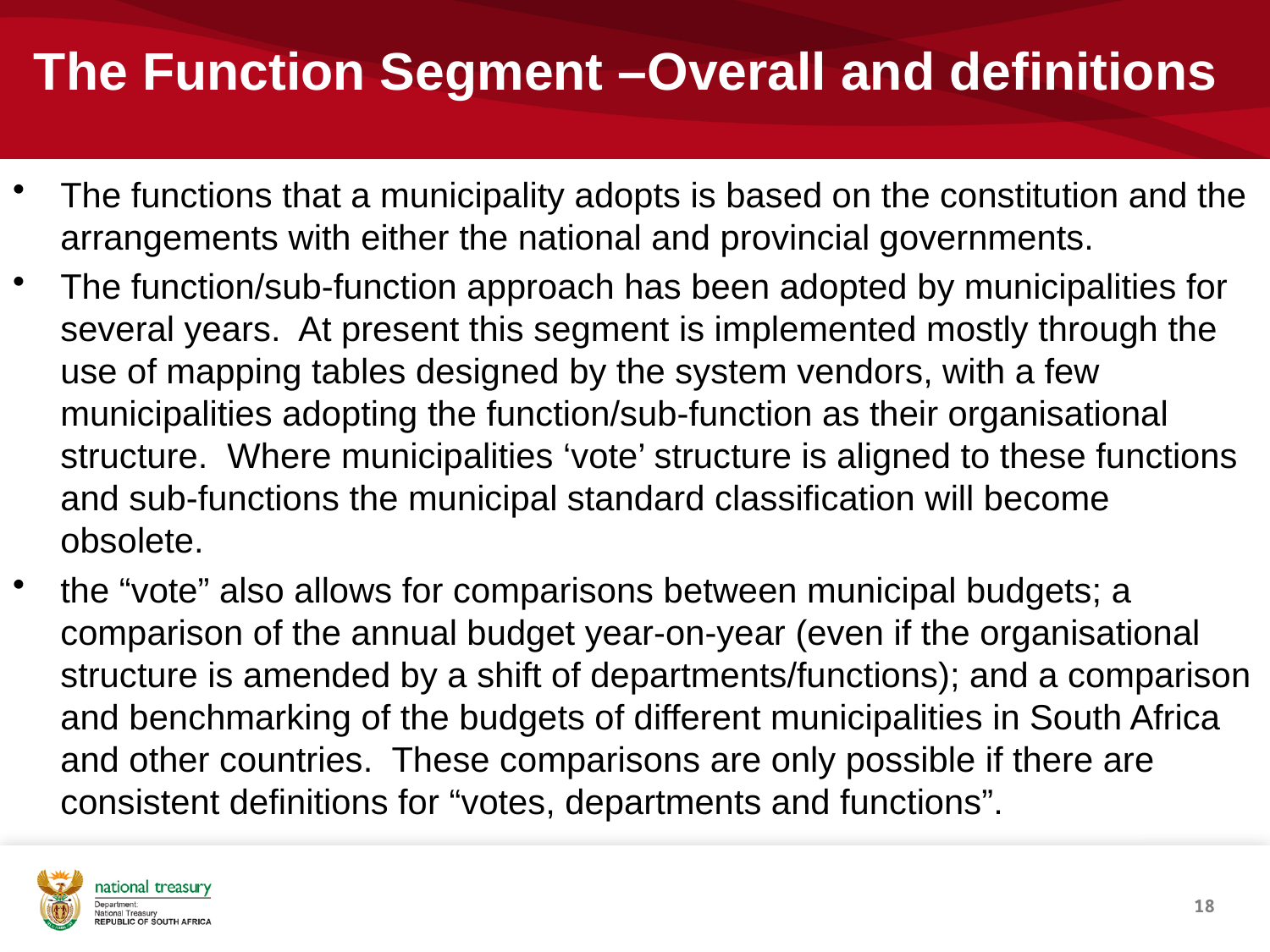

# The Function Segment –Overall and definitions
The functions that a municipality adopts is based on the constitution and the arrangements with either the national and provincial governments.
The function/sub-function approach has been adopted by municipalities for several years.  At present this segment is implemented mostly through the use of mapping tables designed by the system vendors, with a few municipalities adopting the function/sub-function as their organisational structure.  Where municipalities ‘vote’ structure is aligned to these functions and sub-functions the municipal standard classification will become obsolete.
the “vote” also allows for comparisons between municipal budgets; a comparison of the annual budget year-on-year (even if the organisational structure is amended by a shift of departments/functions); and a comparison and benchmarking of the budgets of different municipalities in South Africa and other countries.  These comparisons are only possible if there are consistent definitions for “votes, departments and functions”.

18